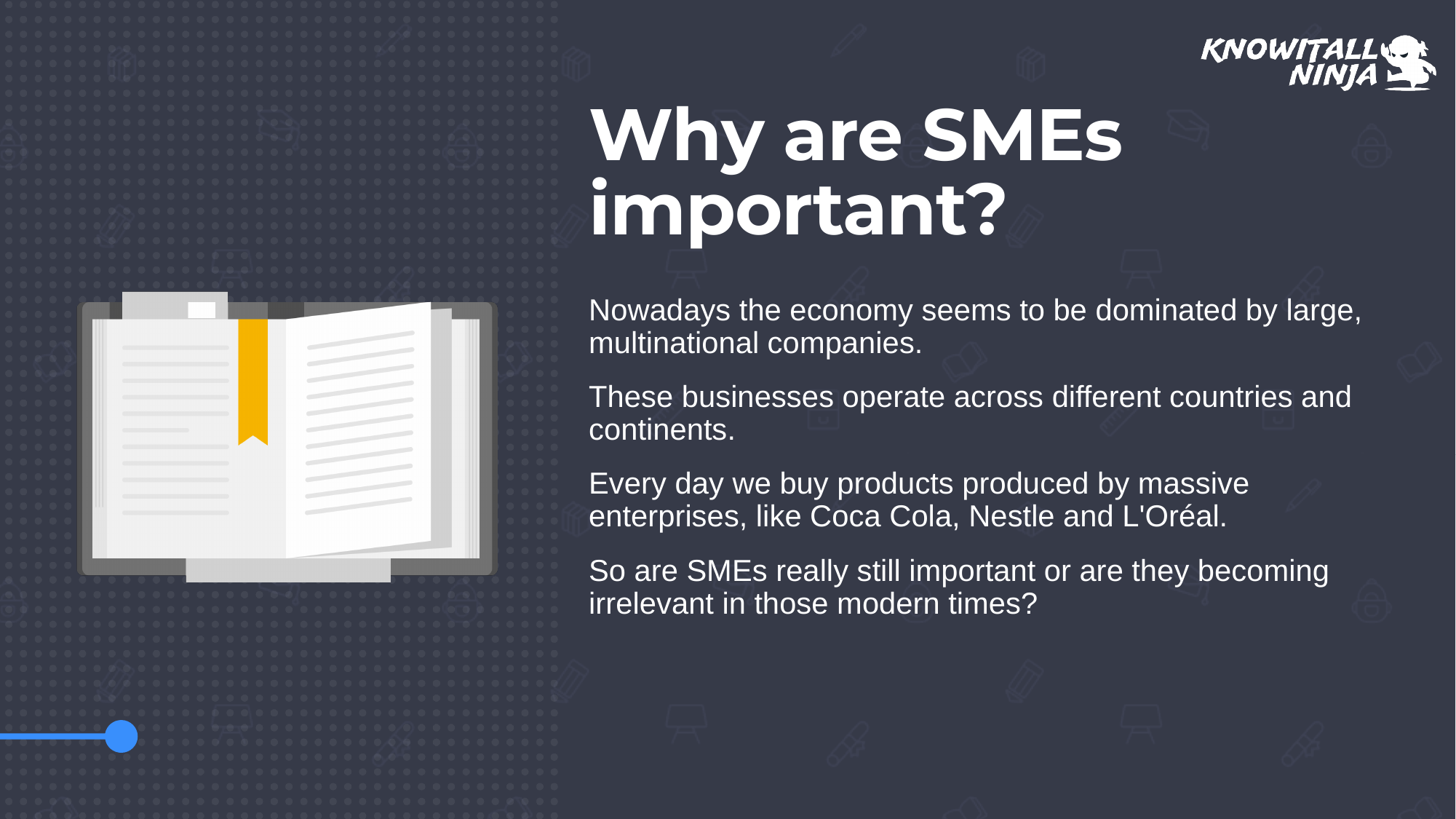

# Why are SMEs important?
Nowadays the economy seems to be dominated by large, multinational companies.
These businesses operate across different countries and continents.
Every day we buy products produced by massive enterprises, like Coca Cola, Nestle and L'Oréal.
So are SMEs really still important or are they becoming irrelevant in those modern times?